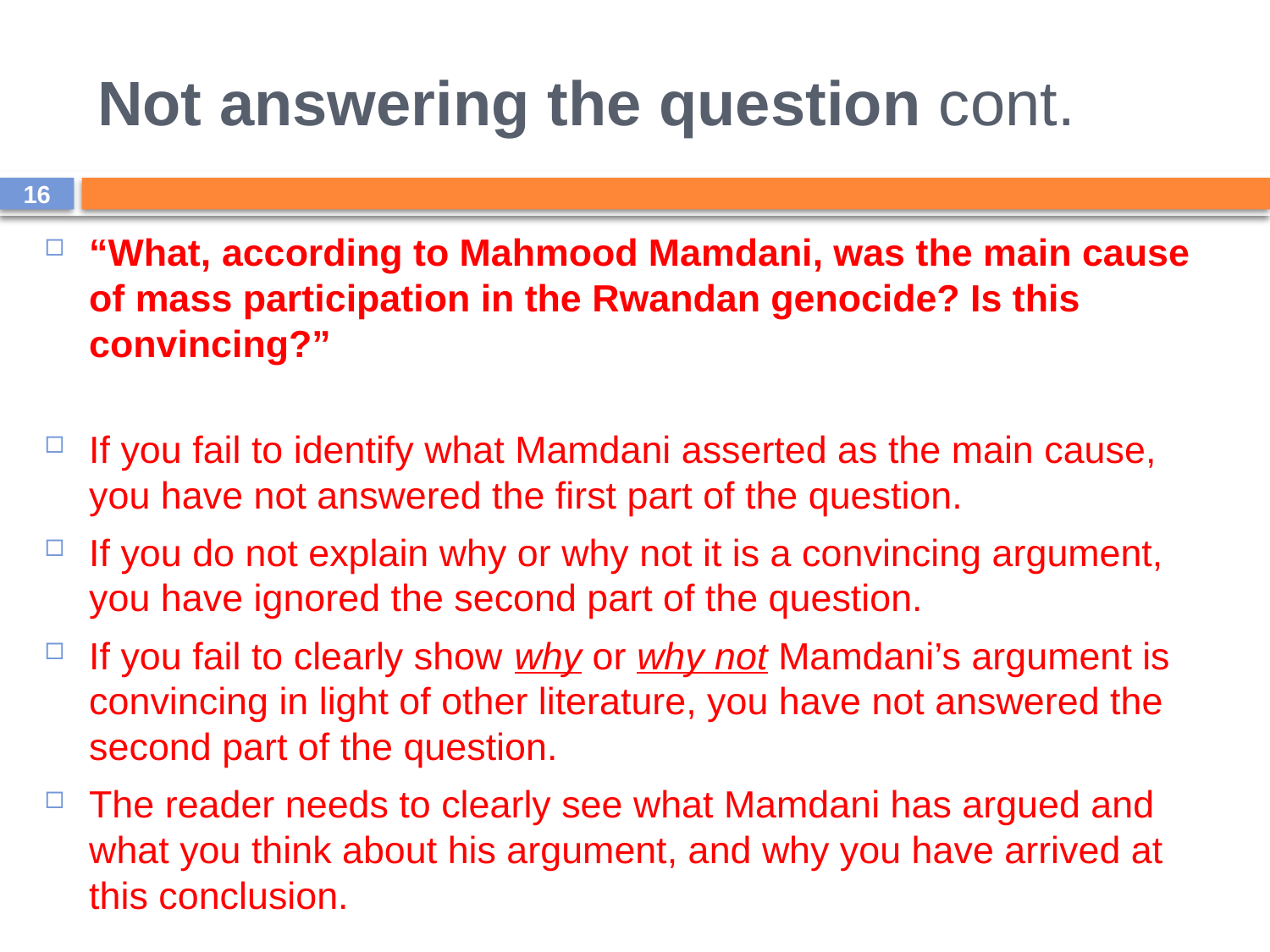

# Not answering the question cont.
16
“What, according to Mahmood Mamdani, was the main cause of mass participation in the Rwandan genocide? Is this convincing?”

If you fail to identify what Mamdani asserted as the main cause, you have not answered the first part of the question.
If you do not explain why or why not it is a convincing argument, you have ignored the second part of the question.
If you fail to clearly show why or why not Mamdani’s argument is convincing in light of other literature, you have not answered the second part of the question.
The reader needs to clearly see what Mamdani has argued and what you think about his argument, and why you have arrived at this conclusion.